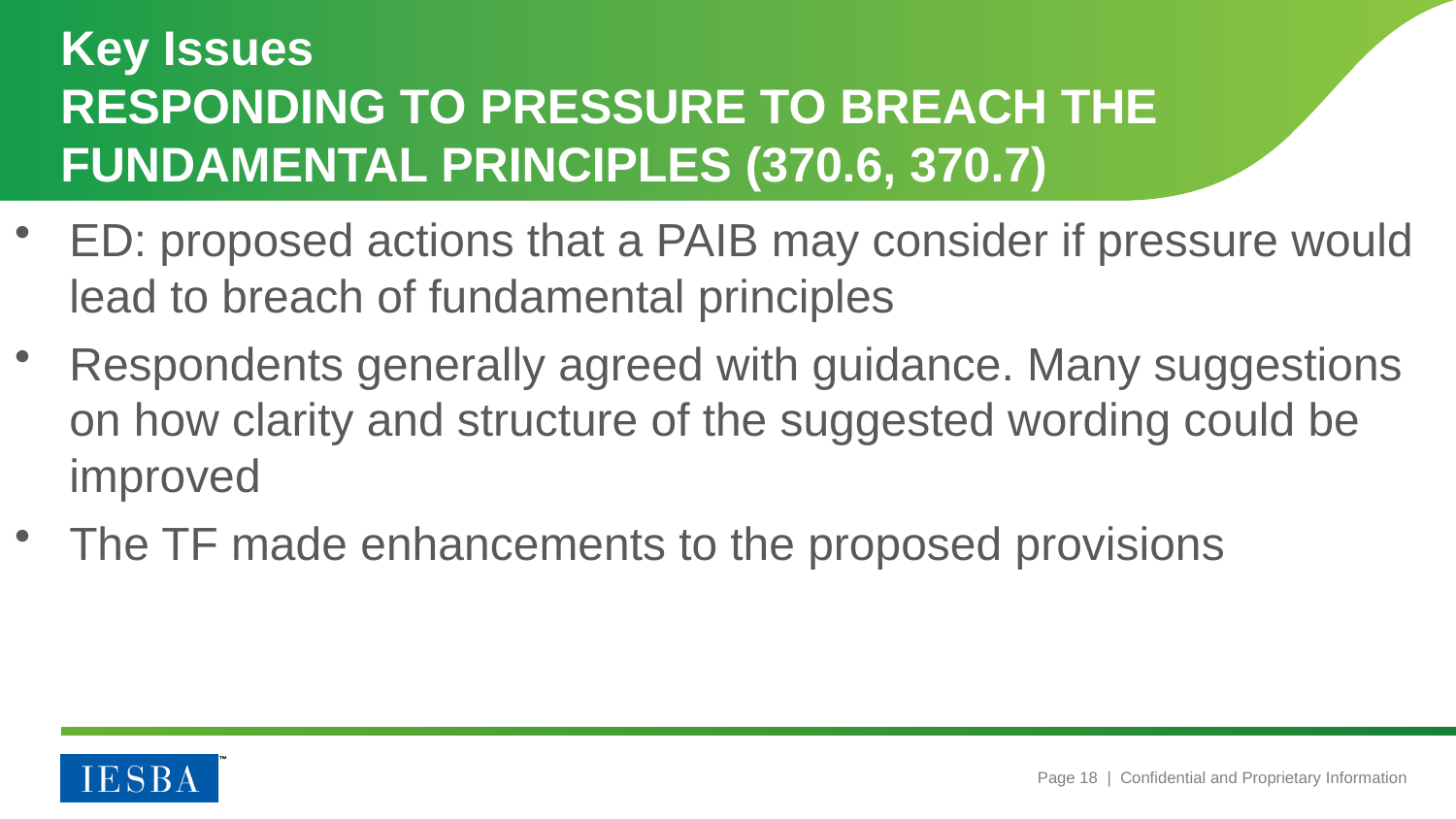

# Key Issues Responding to Pressure to Breach the Fundamental Principles (370.6, 370.7)
ED: proposed actions that a PAIB may consider if pressure would lead to breach of fundamental principles
Respondents generally agreed with guidance. Many suggestions on how clarity and structure of the suggested wording could be improved
The TF made enhancements to the proposed provisions